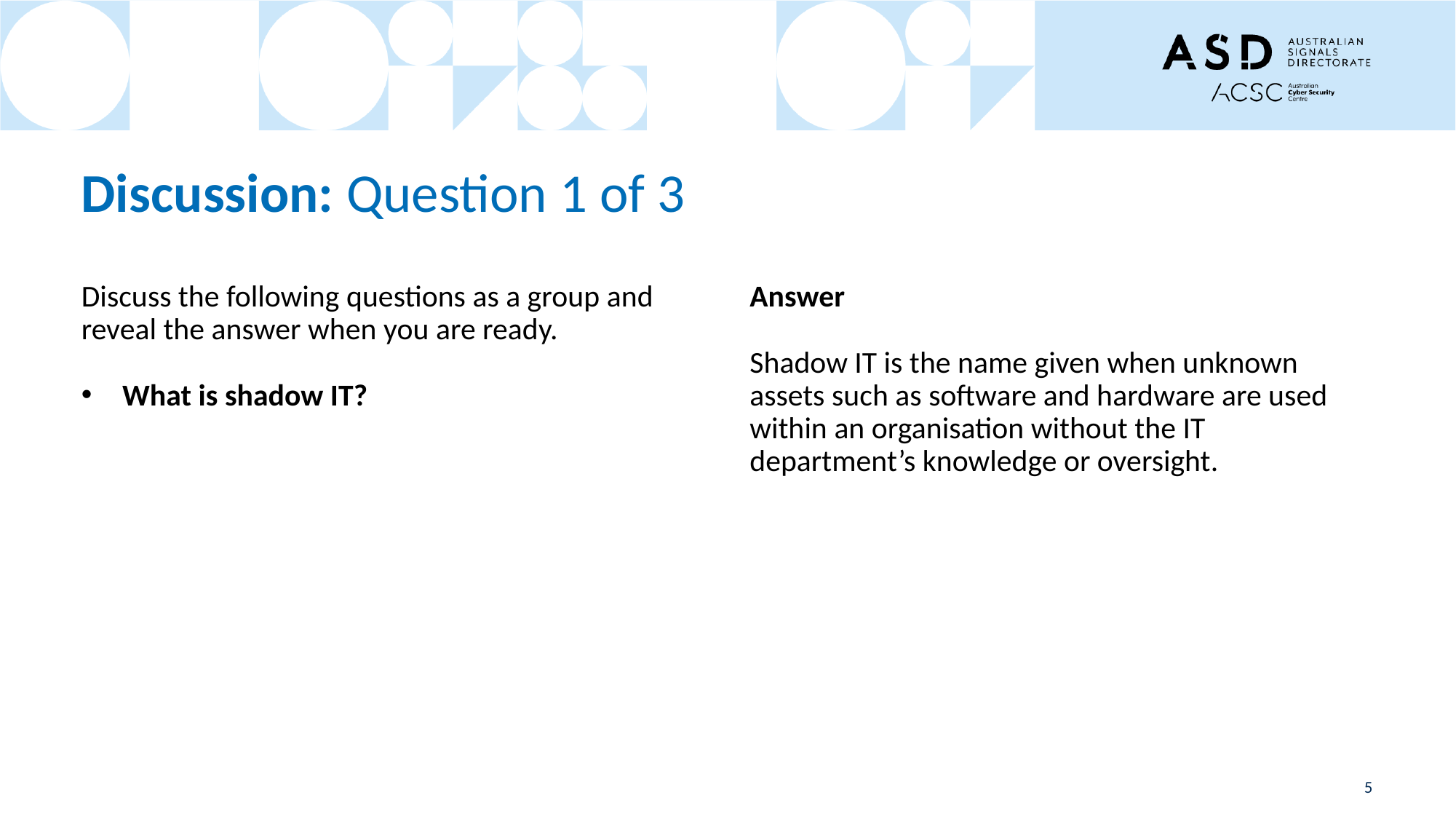

# Discussion: Question 1 of 3
Discuss the following questions as a group and reveal the answer when you are ready.
What is shadow IT?
Answer
Shadow IT is the name given when unknown assets such as software and hardware are used within an organisation without the IT department’s knowledge or oversight.
5